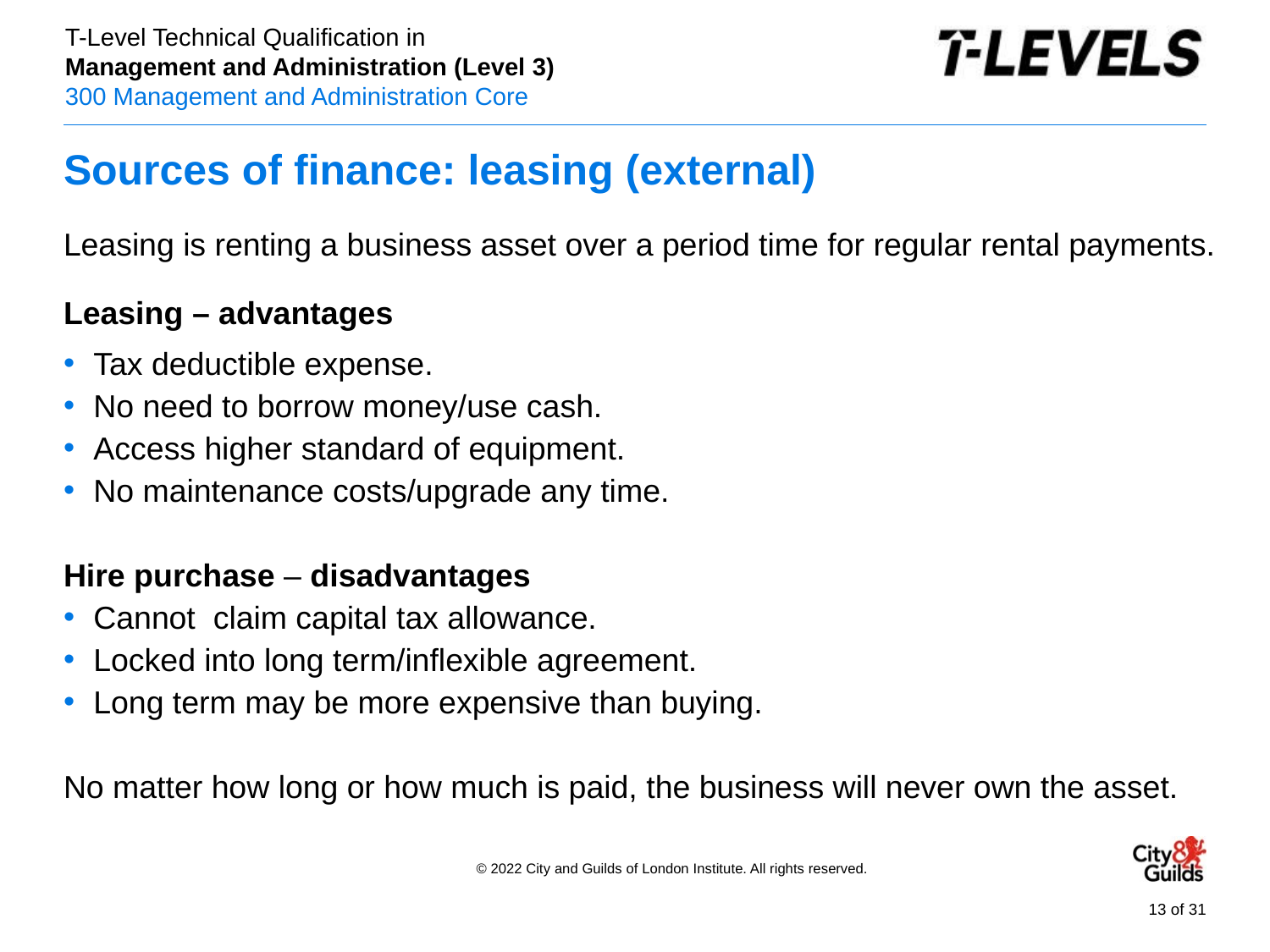

# Sources of finance: leasing (external)
Leasing is renting a business asset over a period time for regular rental payments.
Leasing – advantages
Tax deductible expense.
No need to borrow money/use cash.
Access higher standard of equipment.
No maintenance costs/upgrade any time.

Hire purchase – disadvantages
Cannot  claim capital tax allowance.
Locked into long term/inflexible agreement.
Long term may be more expensive than buying.

No matter how long or how much is paid, the business will never own the asset.